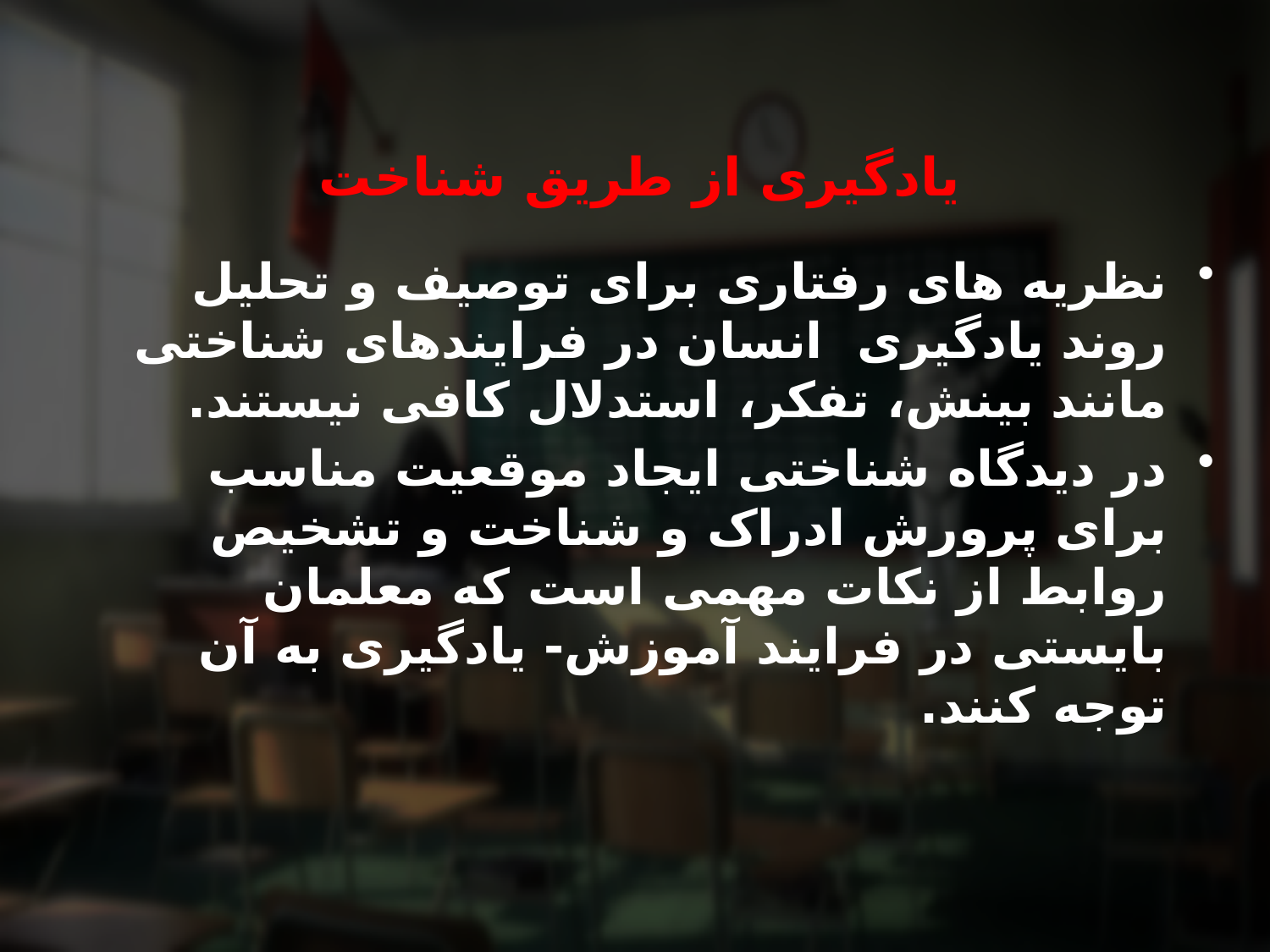

# یادگیری از طریق شناخت
نظریه های رفتاری برای توصیف و تحلیل روند یادگیری  انسان در فرایندهای شناختی  مانند بینش، تفکر، استدلال کافی نیستند.
در دیدگاه شناختی ایجاد موقعیت مناسب برای پرورش ادراک و شناخت و تشخیص روابط از نکات مهمی است که معلمان بایستی در فرایند آموزش- یادگیری به آن توجه کنند.